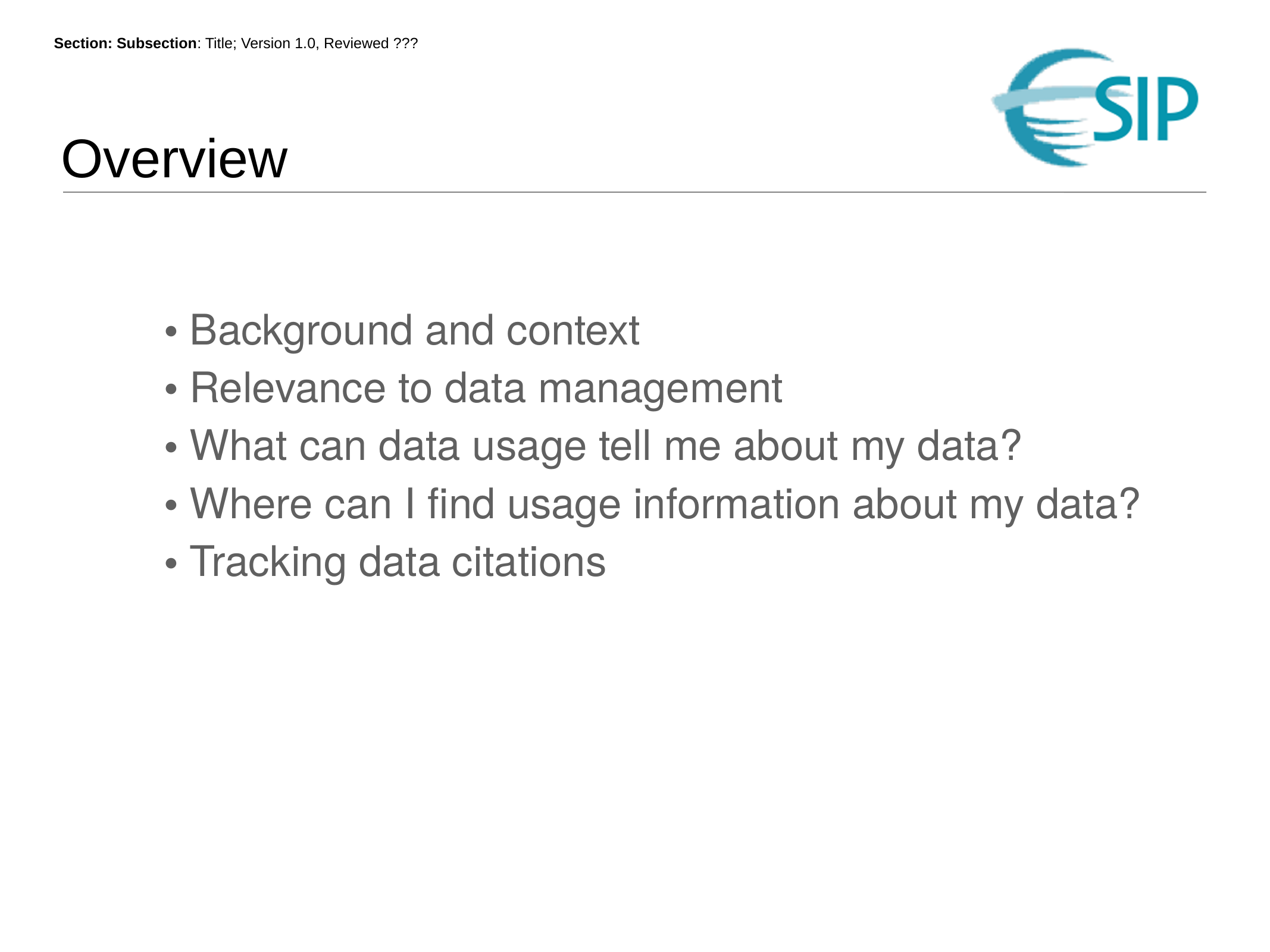

# Overview
Background and context
Relevance to data management
What can data usage tell me about my data?
Where can I find usage information about my data?
Tracking data citations